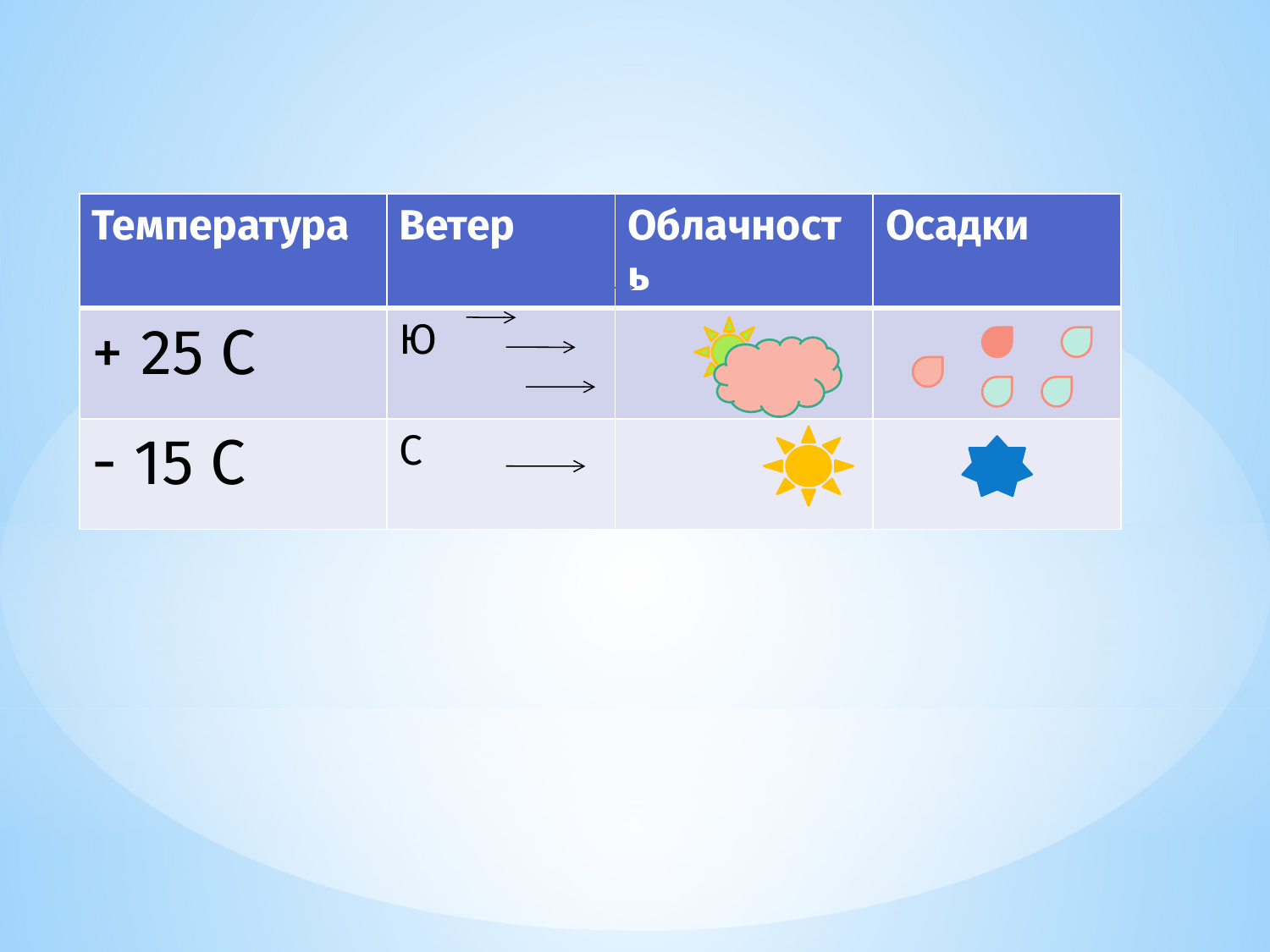

| Температура | Ветер | Облачность | Осадки |
| --- | --- | --- | --- |
| + 25 С | Ю |  |  |
| - 15 С | С |  |  |